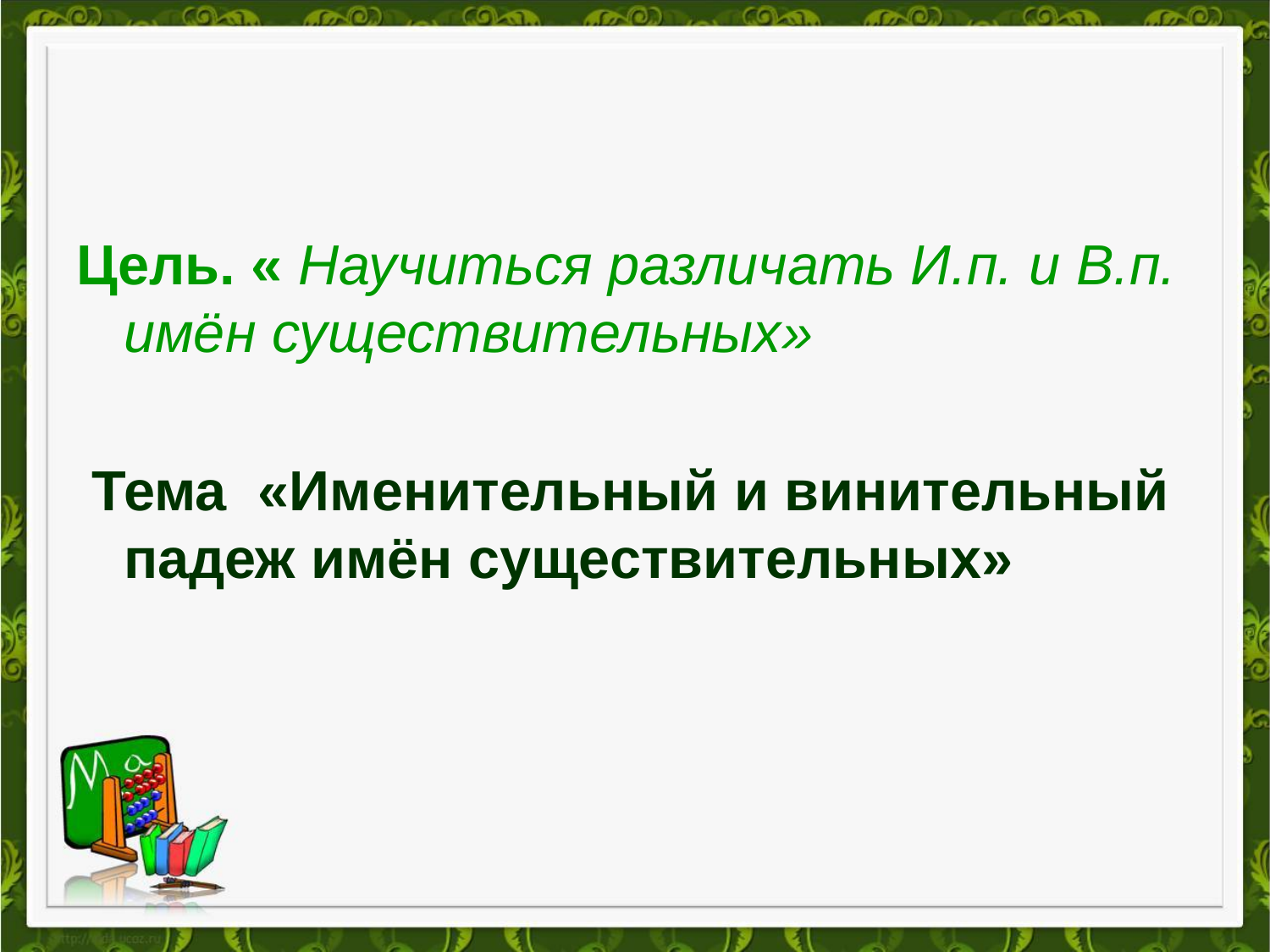

#
Цель. « Научиться различать И.п. и В.п. имён существительных»

 Тема  «Именительный и винительный падеж имён существительных»